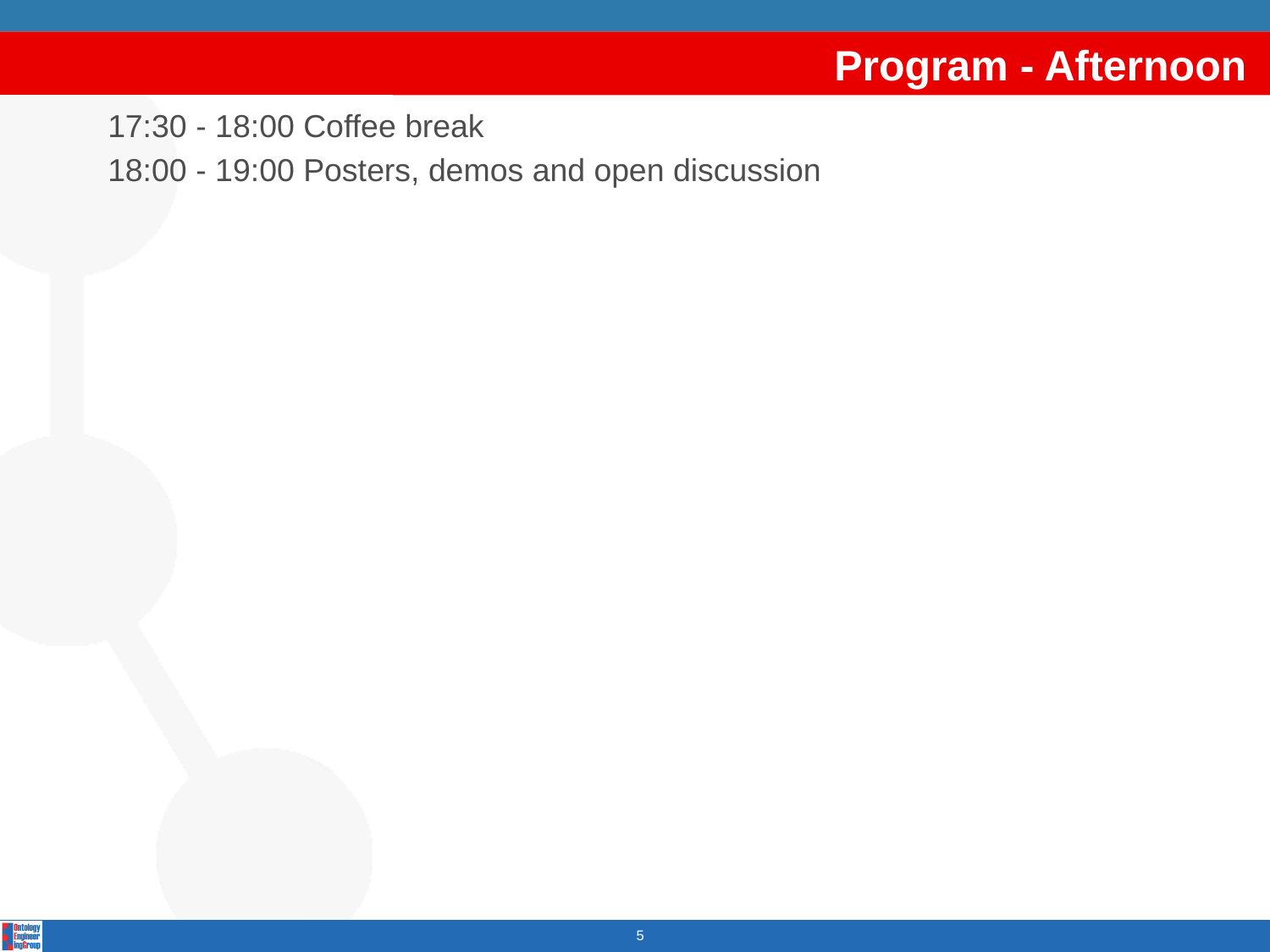

# Program - Afternoon
17:30 - 18:00 Coffee break
18:00 - 19:00 Posters, demos and open discussion
5